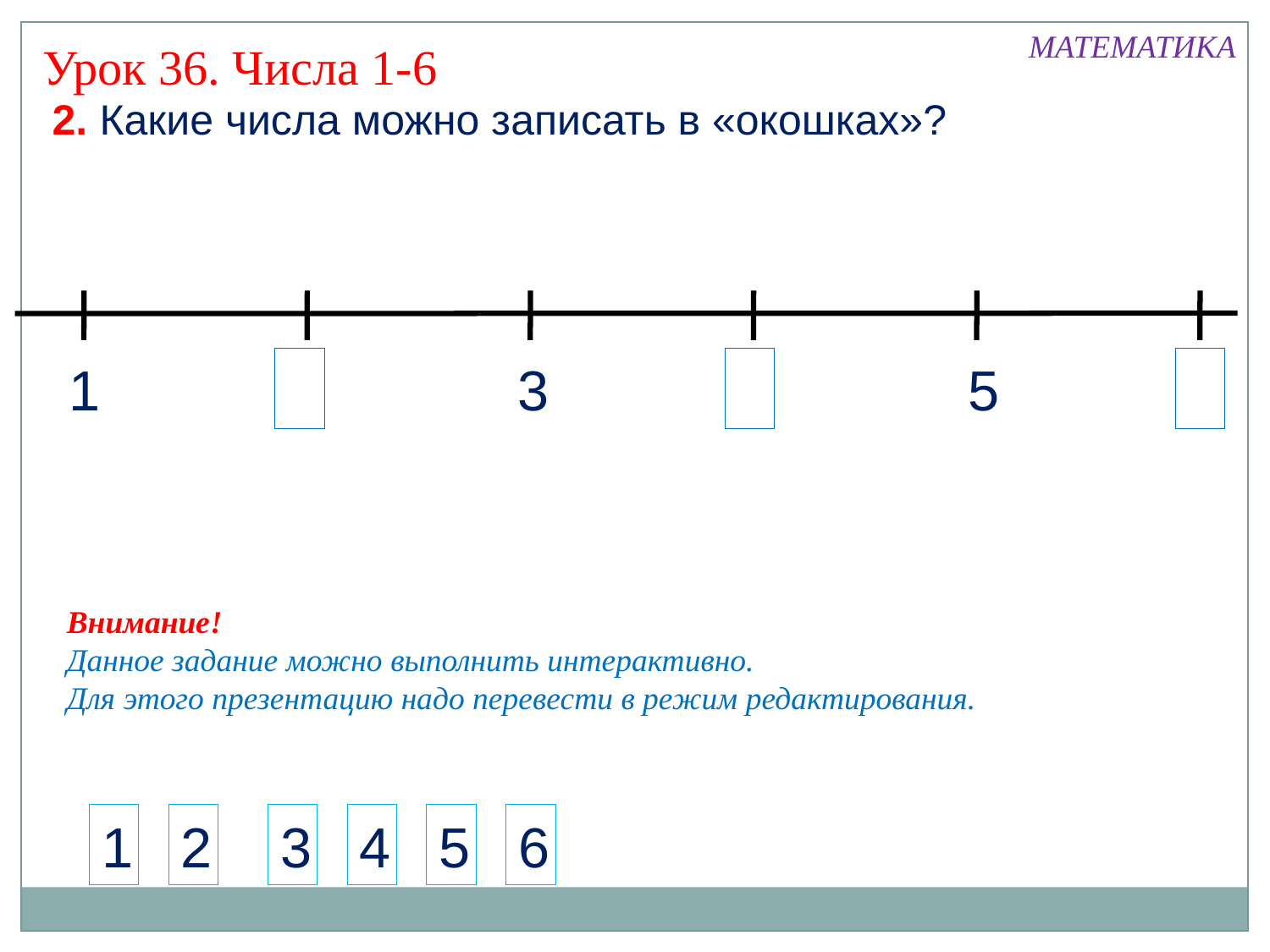

МАТЕМАТИКА
Урок 36. Числа 1-6
2. Какие числа можно записать в «окошках»?
1
2
3
4
5
6
Внимание!
Данное задание можно выполнить интерактивно.
Для этого презентацию надо перевести в режим редактирования.
1
2
3
4
5
6